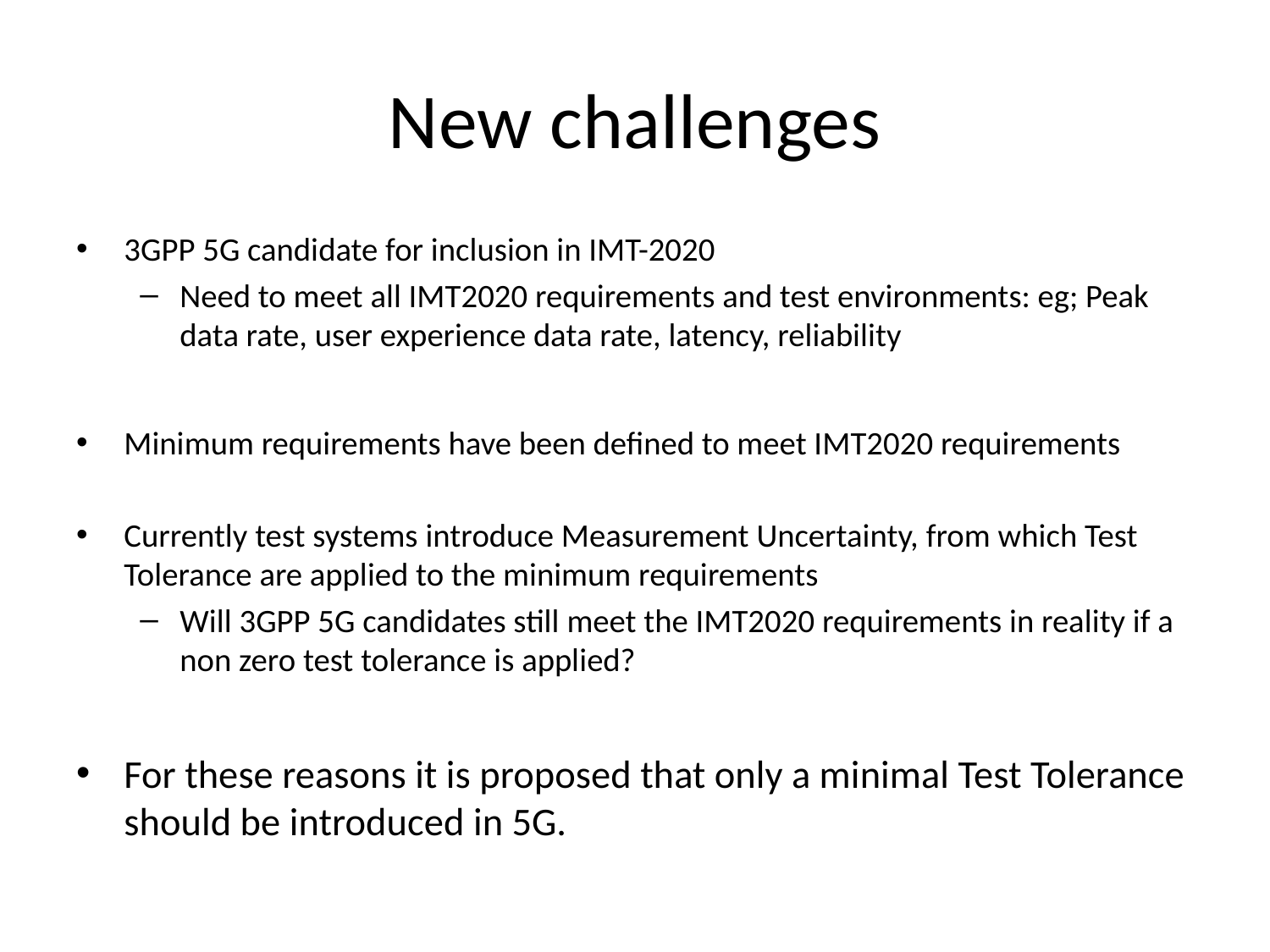

# New challenges
3GPP 5G candidate for inclusion in IMT-2020
Need to meet all IMT2020 requirements and test environments: eg; Peak data rate, user experience data rate, latency, reliability

Minimum requirements have been defined to meet IMT2020 requirements

Currently test systems introduce Measurement Uncertainty, from which Test Tolerance are applied to the minimum requirements
Will 3GPP 5G candidates still meet the IMT2020 requirements in reality if a non zero test tolerance is applied?

For these reasons it is proposed that only a minimal Test Tolerance should be introduced in 5G.